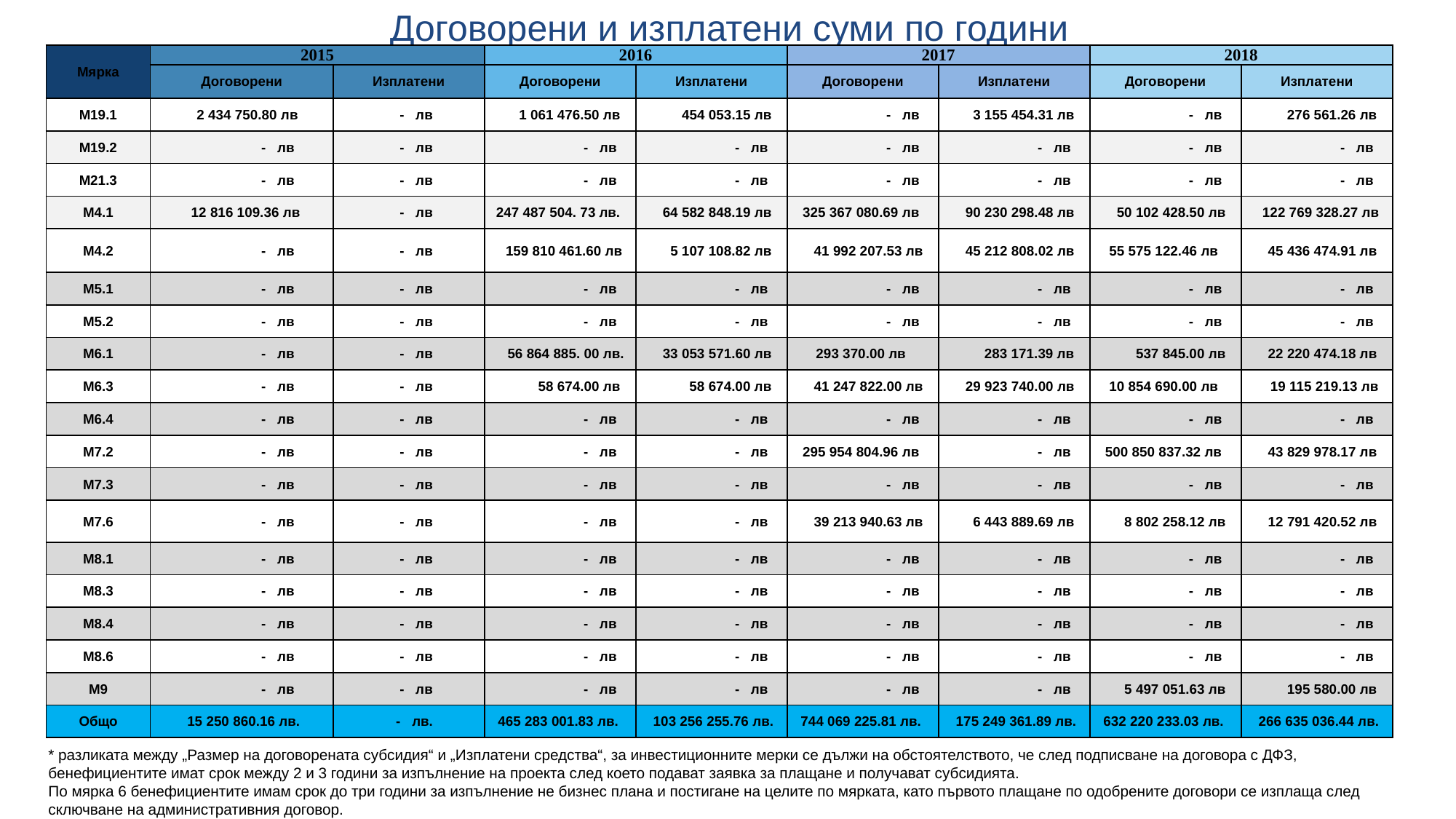

Договорени и изплатени суми по години
| Мярка | 2015 |  | 2016 |  | 2017 |  | 2018 |  |
| --- | --- | --- | --- | --- | --- | --- | --- | --- |
|  | Договорени | Изплатени | Договорени | Изплатени | Договорени | Изплатени | Договорени | Изплатени |
| M19.1 | 2 434 750.80 лв | - лв | 1 061 476.50 лв | 454 053.15 лв | - лв | 3 155 454.31 лв | - лв | 276 561.26 лв |
| M19.2 | - лв | - лв | - лв | - лв | - лв | - лв | - лв | - лв |
| M21.3 | - лв | - лв | - лв | - лв | - лв | - лв | - лв | - лв |
| M4.1 | 12 816 109.36 лв | - лв | 247 487 504. 73 лв. | 64 582 848.19 лв | 325 367 080.69 лв | 90 230 298.48 лв | 50 102 428.50 лв | 122 769 328.27 лв |
| M4.2 | - лв | - лв | 159 810 461.60 лв | 5 107 108.82 лв | 41 992 207.53 лв | 45 212 808.02 лв | 55 575 122.46 лв | 45 436 474.91 лв |
| M5.1 | - лв | - лв | - лв | - лв | - лв | - лв | - лв | - лв |
| M5.2 | - лв | - лв | - лв | - лв | - лв | - лв | - лв | - лв |
| M6.1 | - лв | - лв | 56 864 885. 00 лв. | 33 053 571.60 лв | 293 370.00 лв | 283 171.39 лв | 537 845.00 лв | 22 220 474.18 лв |
| M6.3 | - лв | - лв | 58 674.00 лв | 58 674.00 лв | 41 247 822.00 лв | 29 923 740.00 лв | 10 854 690.00 лв | 19 115 219.13 лв |
| M6.4 | - лв | - лв | - лв | - лв | - лв | - лв | - лв | - лв |
| M7.2 | - лв | - лв | - лв | - лв | 295 954 804.96 лв | - лв | 500 850 837.32 лв | 43 829 978.17 лв |
| M7.3 | - лв | - лв | - лв | - лв | - лв | - лв | - лв | - лв |
| M7.6 | - лв | - лв | - лв | - лв | 39 213 940.63 лв | 6 443 889.69 лв | 8 802 258.12 лв | 12 791 420.52 лв |
| M8.1 | - лв | - лв | - лв | - лв | - лв | - лв | - лв | - лв |
| M8.3 | - лв | - лв | - лв | - лв | - лв | - лв | - лв | - лв |
| M8.4 | - лв | - лв | - лв | - лв | - лв | - лв | - лв | - лв |
| M8.6 | - лв | - лв | - лв | - лв | - лв | - лв | - лв | - лв |
| M9 | - лв | - лв | - лв | - лв | - лв | - лв | 5 497 051.63 лв | 195 580.00 лв |
| Общо | 15 250 860.16 лв. | - лв. | 465 283 001.83 лв. | 103 256 255.76 лв. | 744 069 225.81 лв. | 175 249 361.89 лв. | 632 220 233.03 лв. | 266 635 036.44 лв. |
* разликата между „Размер на договорената субсидия“ и „Изплатени средства“, за инвестиционните мерки се дължи на обстоятелството, че след подписване на договора с ДФЗ, бенефициентите имат срок между 2 и 3 години за изпълнение на проекта след което подават заявка за плащане и получават субсидията.
По мярка 6 бенефициентите имам срок до три години за изпълнение не бизнес плана и постигане на целите по мярката, като първото плащане по одобрените договори се изплаща след сключване на административния договор.